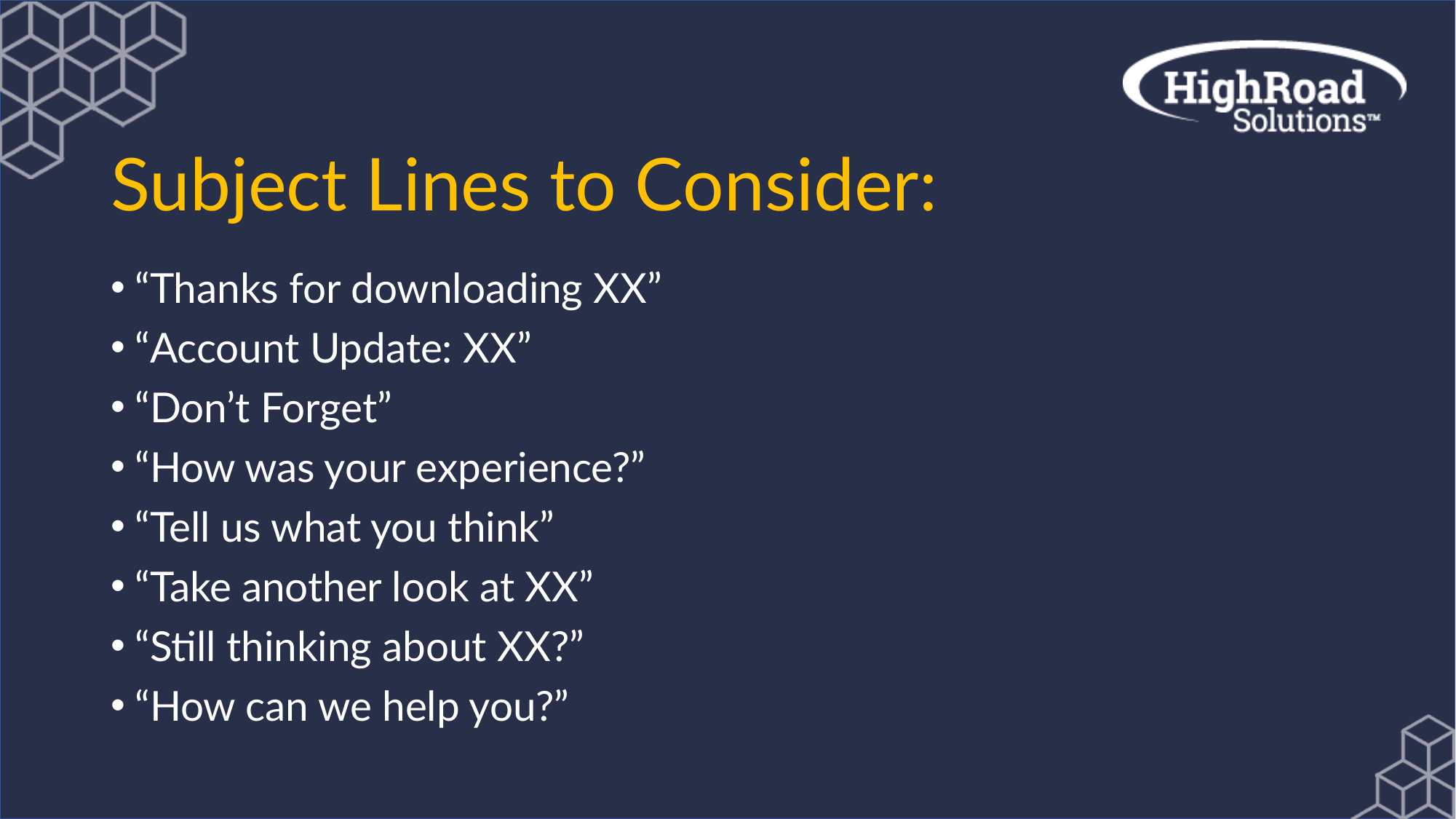

# Subject Lines to Consider:
“Thanks for downloading XX”
“Account Update: XX”
“Don’t Forget”
“How was your experience?”
“Tell us what you think”
“Take another look at XX”
“Still thinking about XX?”
“How can we help you?”